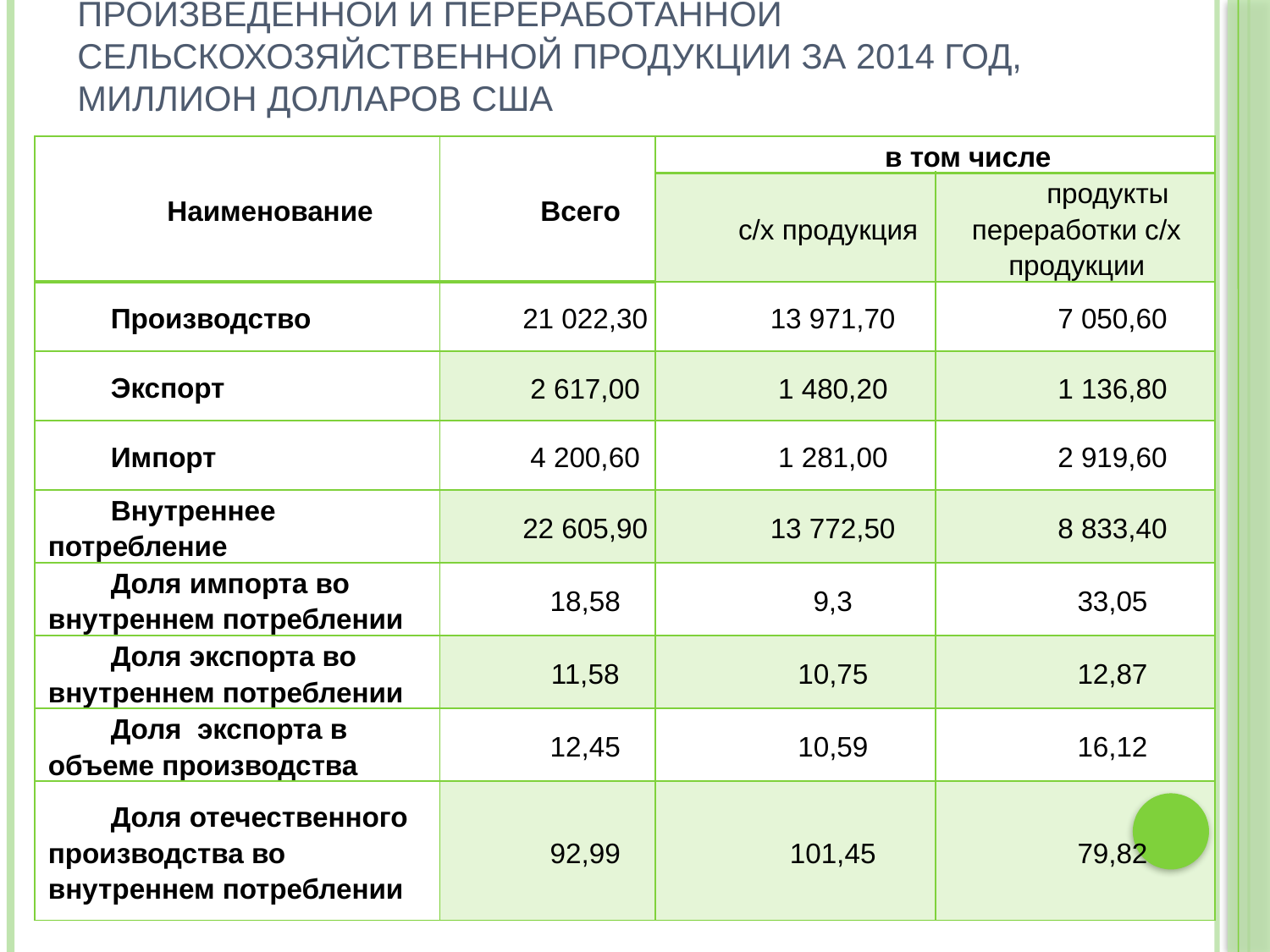

# Структура внутреннего потребления произведенной и переработанной сельскохозяйственной продукции за 2014 год, миллион долларов США
| Наименование | Всего | в том числе |  |
| --- | --- | --- | --- |
|  |  | с/х продукция | продукты переработки с/х продукции |
| Производство | 21 022,30 | 13 971,70 | 7 050,60 |
| Экспорт | 2 617,00 | 1 480,20 | 1 136,80 |
| Импорт | 4 200,60 | 1 281,00 | 2 919,60 |
| Внутреннее потребление | 22 605,90 | 13 772,50 | 8 833,40 |
| Доля импорта во внутреннем потреблении | 18,58 | 9,3 | 33,05 |
| Доля экспорта во внутреннем потреблении | 11,58 | 10,75 | 12,87 |
| Доля экспорта в объеме производства | 12,45 | 10,59 | 16,12 |
| Доля отечественного производства во внутреннем потреблении | 92,99 | 101,45 | 79,82 |